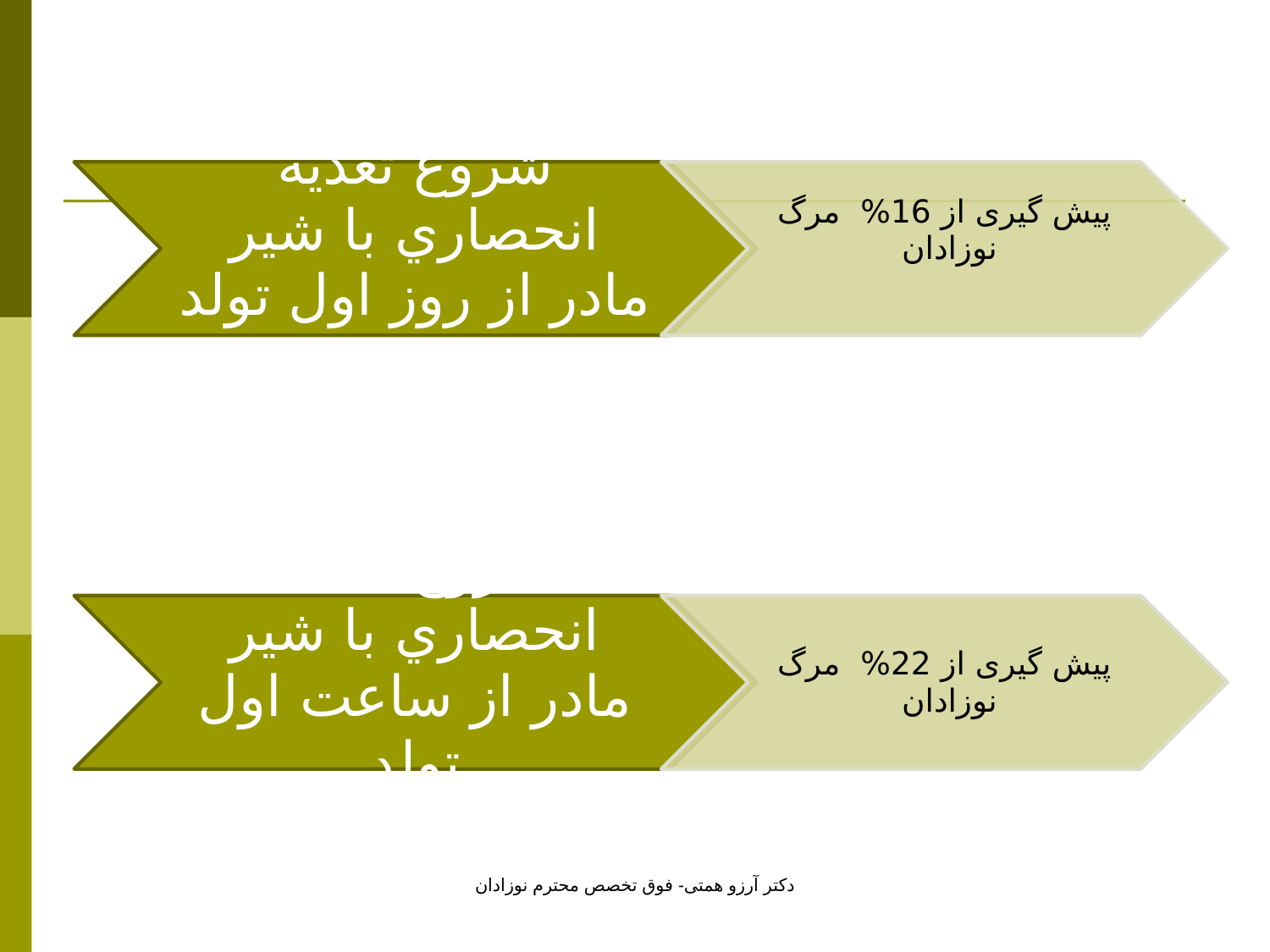

شروع تغذيه انحصاري با شير مادر از روز اول تولد
شروع تغذيه انحصاري با شير مادر از ساعت اول تولد
دکتر آرزو همتی- فوق تخصص محترم نوزادان